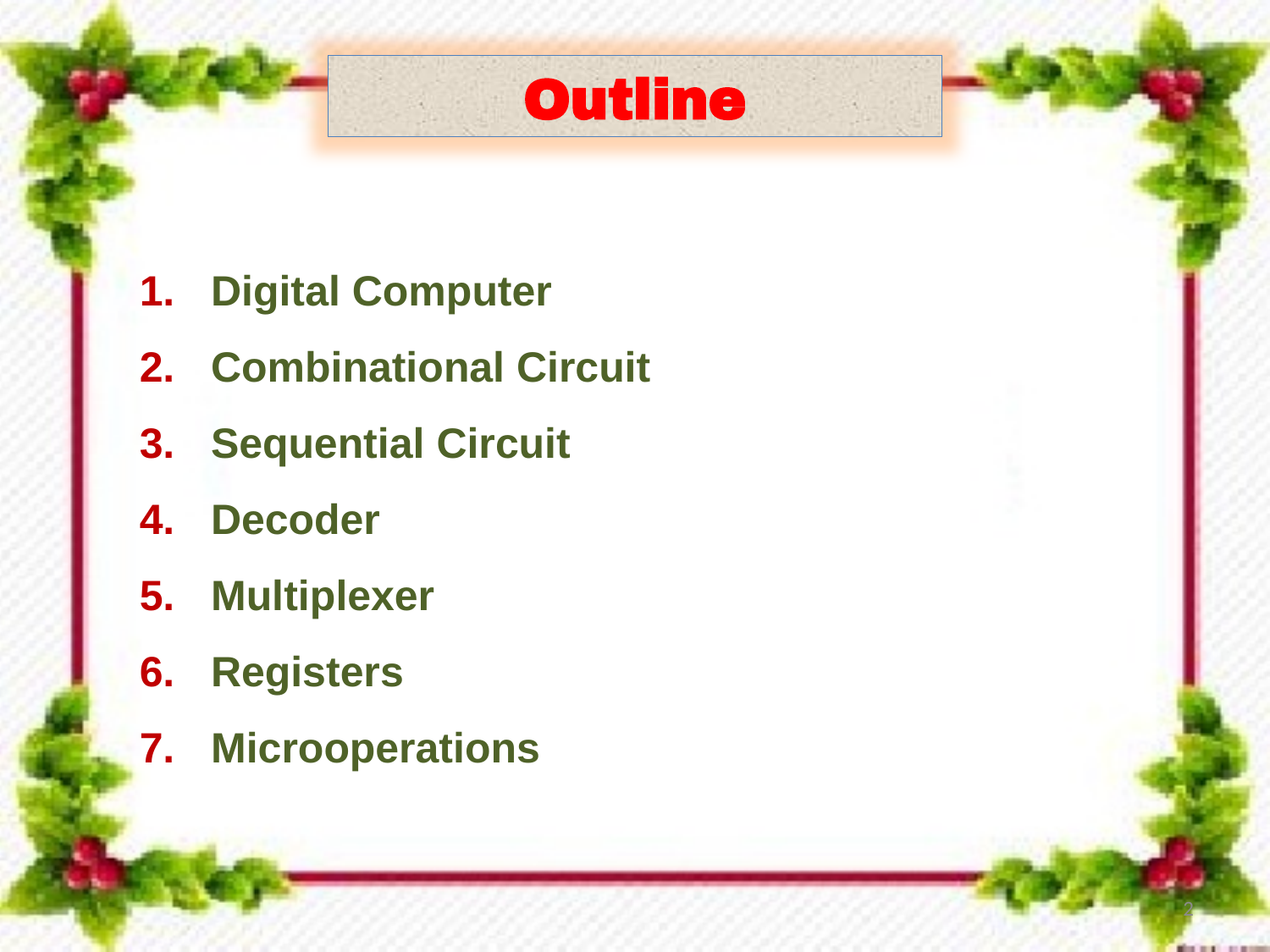

Outline
Digital Computer
Combinational Circuit
Sequential Circuit
Decoder
Multiplexer
Registers
Microoperations
2